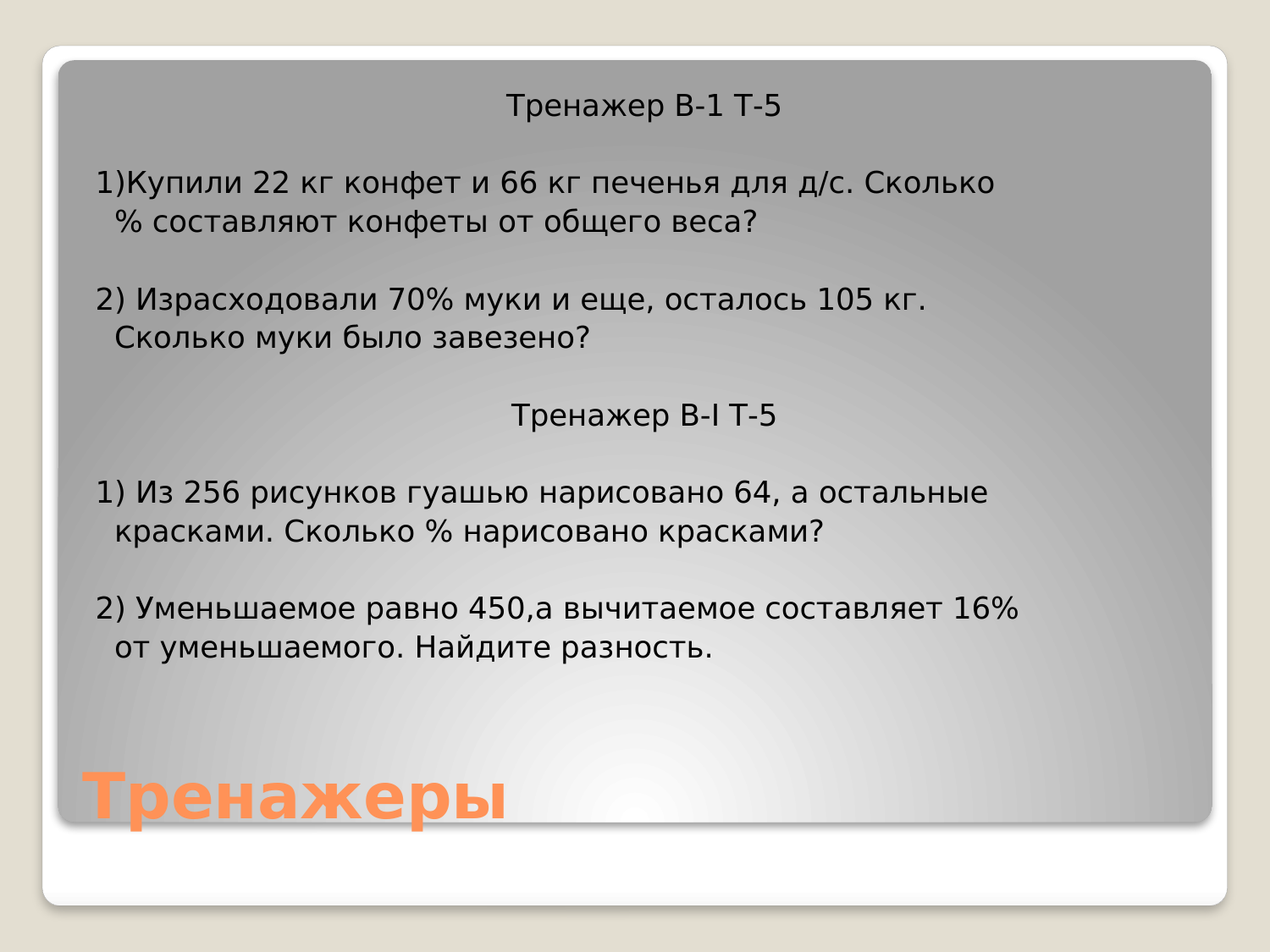

Тренажер В-1 Т-5

1)Купили 22 кг конфет и 66 кг печенья для д/с. Сколько
  % составляют конфеты от общего веса?

2) Израсходовали 70% муки и еще, осталось 105 кг.
  Сколько муки было завезено?

Тренажер B-I Т-5

1) Из 256 рисунков гуашью нарисовано 64, а остальные
  красками. Сколько % нарисовано красками?

2) Уменьшаемое равно 450,а вычитаемое составляет 16%
  от уменьшаемого. Найдите разность.

# Тренажеры